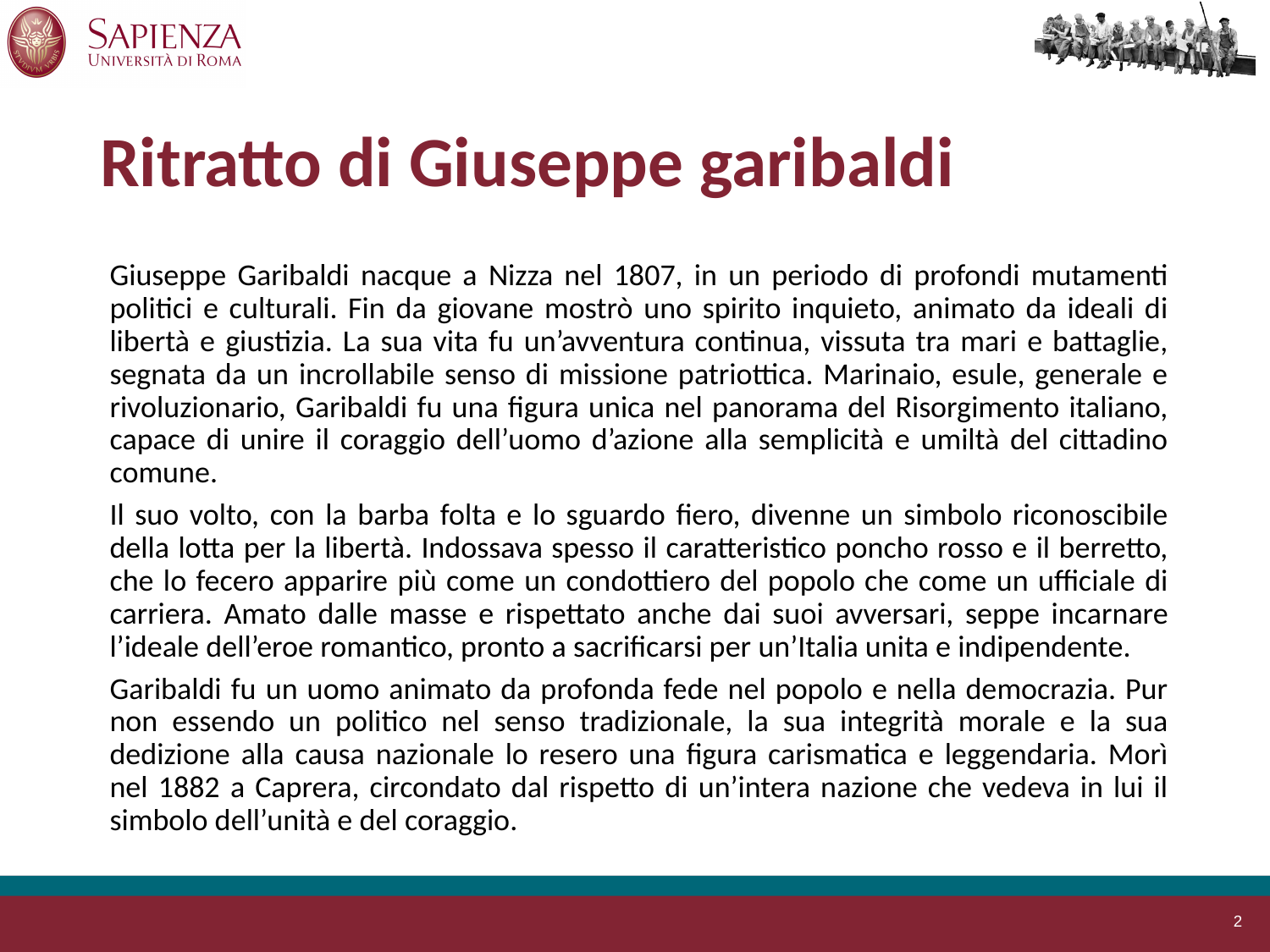

# Ritratto di Giuseppe garibaldi
Giuseppe Garibaldi nacque a Nizza nel 1807, in un periodo di profondi mutamenti politici e culturali. Fin da giovane mostrò uno spirito inquieto, animato da ideali di libertà e giustizia. La sua vita fu un’avventura continua, vissuta tra mari e battaglie, segnata da un incrollabile senso di missione patriottica. Marinaio, esule, generale e rivoluzionario, Garibaldi fu una figura unica nel panorama del Risorgimento italiano, capace di unire il coraggio dell’uomo d’azione alla semplicità e umiltà del cittadino comune.
Il suo volto, con la barba folta e lo sguardo fiero, divenne un simbolo riconoscibile della lotta per la libertà. Indossava spesso il caratteristico poncho rosso e il berretto, che lo fecero apparire più come un condottiero del popolo che come un ufficiale di carriera. Amato dalle masse e rispettato anche dai suoi avversari, seppe incarnare l’ideale dell’eroe romantico, pronto a sacrificarsi per un’Italia unita e indipendente.
Garibaldi fu un uomo animato da profonda fede nel popolo e nella democrazia. Pur non essendo un politico nel senso tradizionale, la sua integrità morale e la sua dedizione alla causa nazionale lo resero una figura carismatica e leggendaria. Morì nel 1882 a Caprera, circondato dal rispetto di un’intera nazione che vedeva in lui il simbolo dell’unità e del coraggio.

2